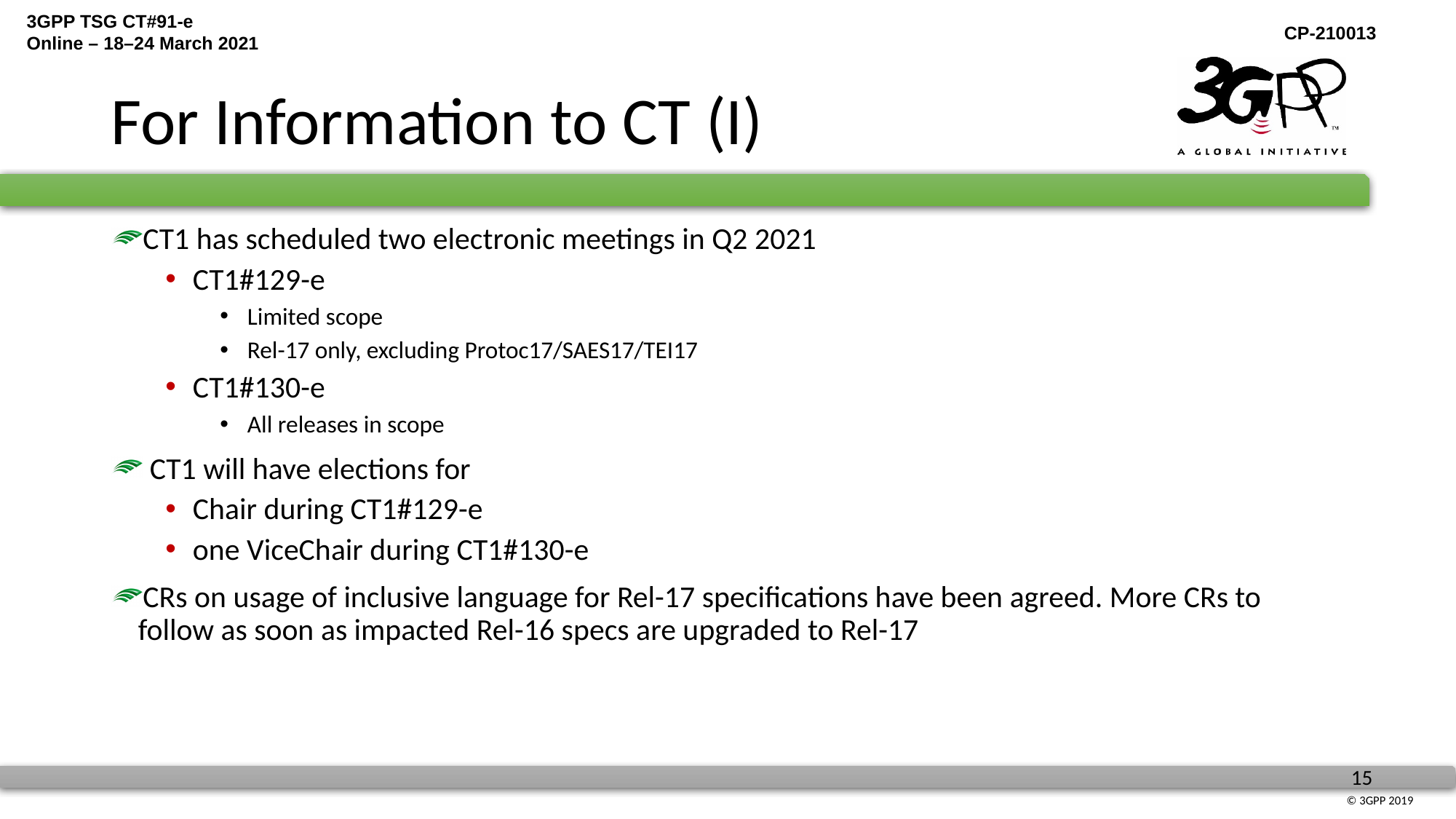

# For Information to CT (I)
CT1 has scheduled two electronic meetings in Q2 2021
CT1#129-e
Limited scope
Rel-17 only, excluding Protoc17/SAES17/TEI17
CT1#130-e
All releases in scope
 CT1 will have elections for
Chair during CT1#129-e
one ViceChair during CT1#130-e
CRs on usage of inclusive language for Rel-17 specifications have been agreed. More CRs to follow as soon as impacted Rel-16 specs are upgraded to Rel-17